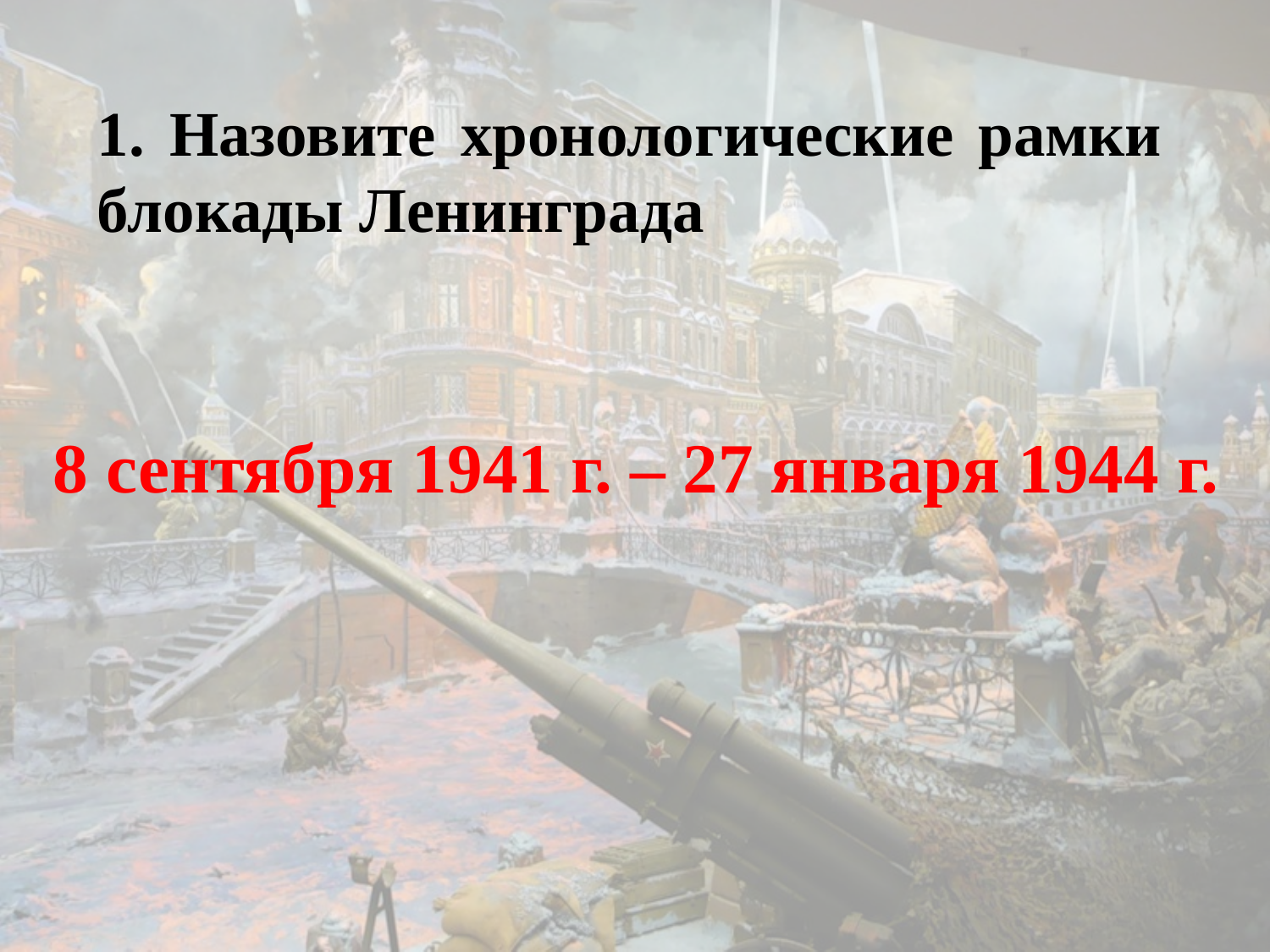

1. Назовите хронологические рамки блокады Ленинграда
8 сентября 1941 г. – 27 января 1944 г.